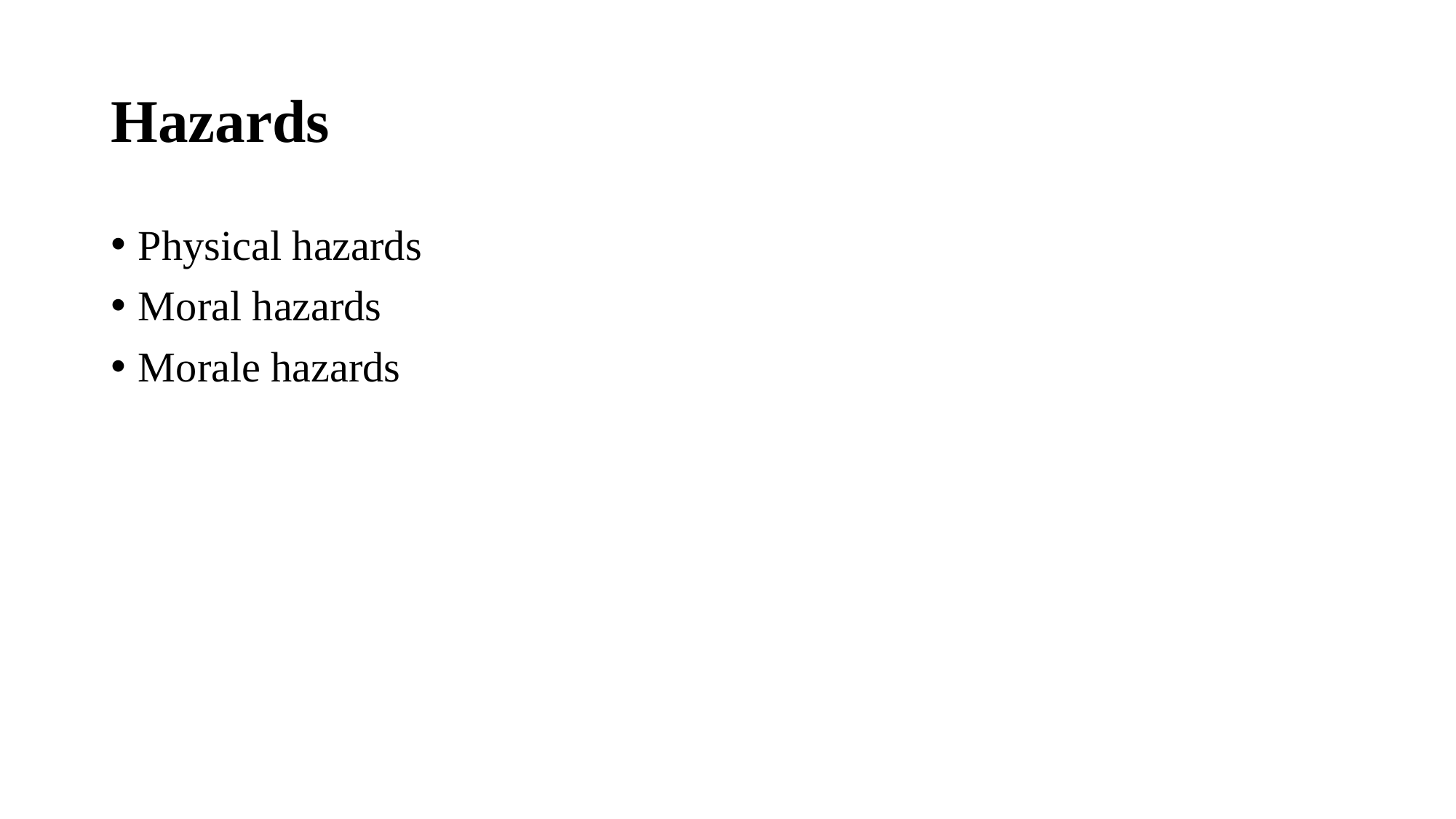

# Hazards
Physical hazards
Moral hazards
Morale hazards